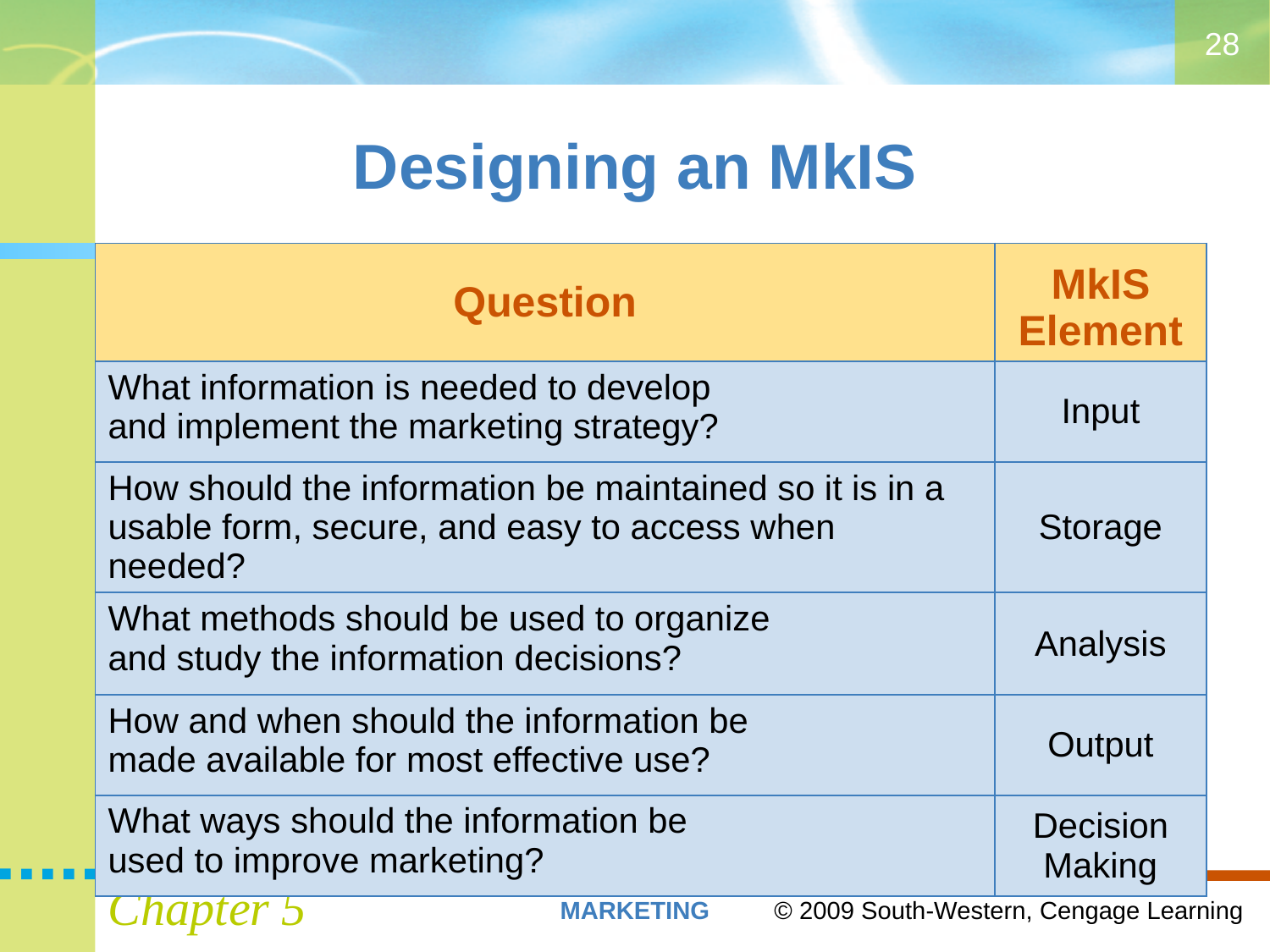

28
# Designing an MkIS
| Question | MkIS Element |
| --- | --- |
| What information is needed to develop and implement the marketing strategy? | Input |
| How should the information be maintained so it is in a usable form, secure, and easy to access when needed? | Storage |
| What methods should be used to organize and study the information decisions? | Analysis |
| How and when should the information be made available for most effective use? | Output |
| What ways should the information be used to improve marketing? | Decision Making |
Chapter 5